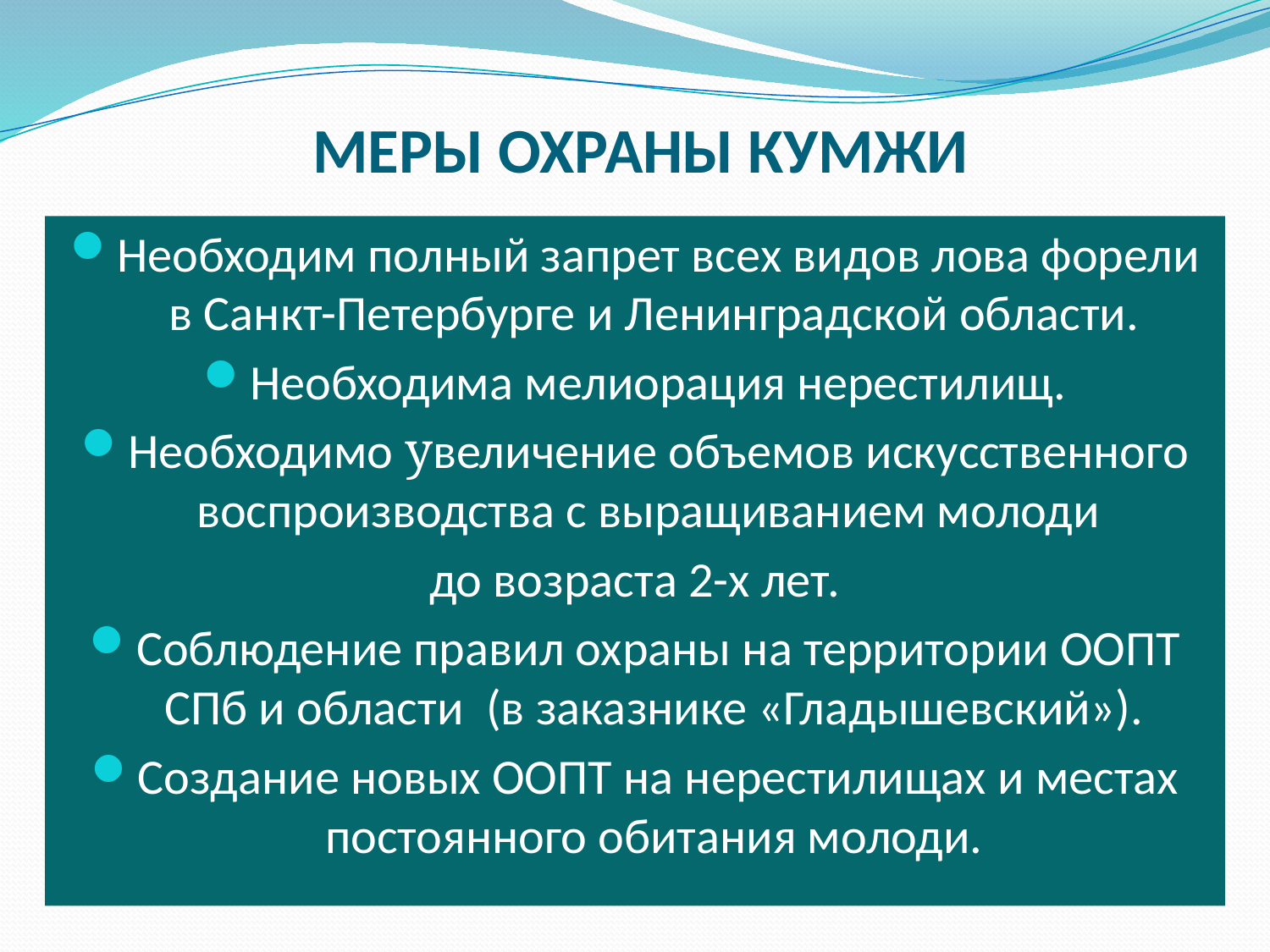

# МЕРЫ ОХРАНЫ КУМЖИ
Необходим полный запрет всех видов лова форели в Санкт-Петербурге и Ленинградской области.
Необходима мелиорация нерестилищ.
Необходимо увеличение объемов искусственного воспроизводства с выращиванием молоди
до возраста 2-х лет.
Соблюдение правил охраны на территории ООПТ СПб и области  (в заказнике «Гладышевский»).
Создание новых ООПТ на нерестилищах и местах постоянного обитания молоди.